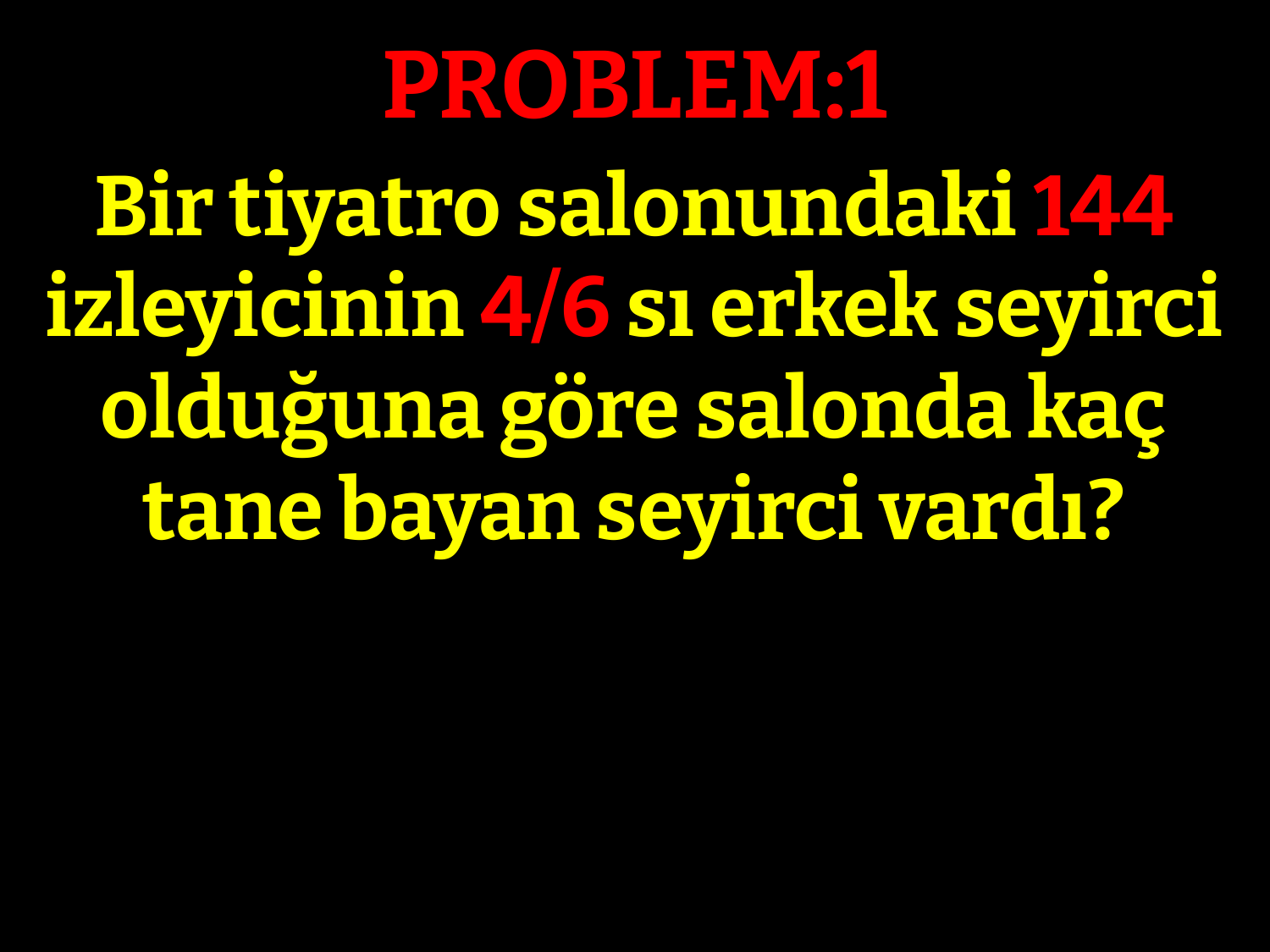

PROBLEM:1
Bir tiyatro salonundaki 144 izleyicinin 4/6 sı erkek seyirci olduğuna göre salonda kaç tane bayan seyirci vardı?
#